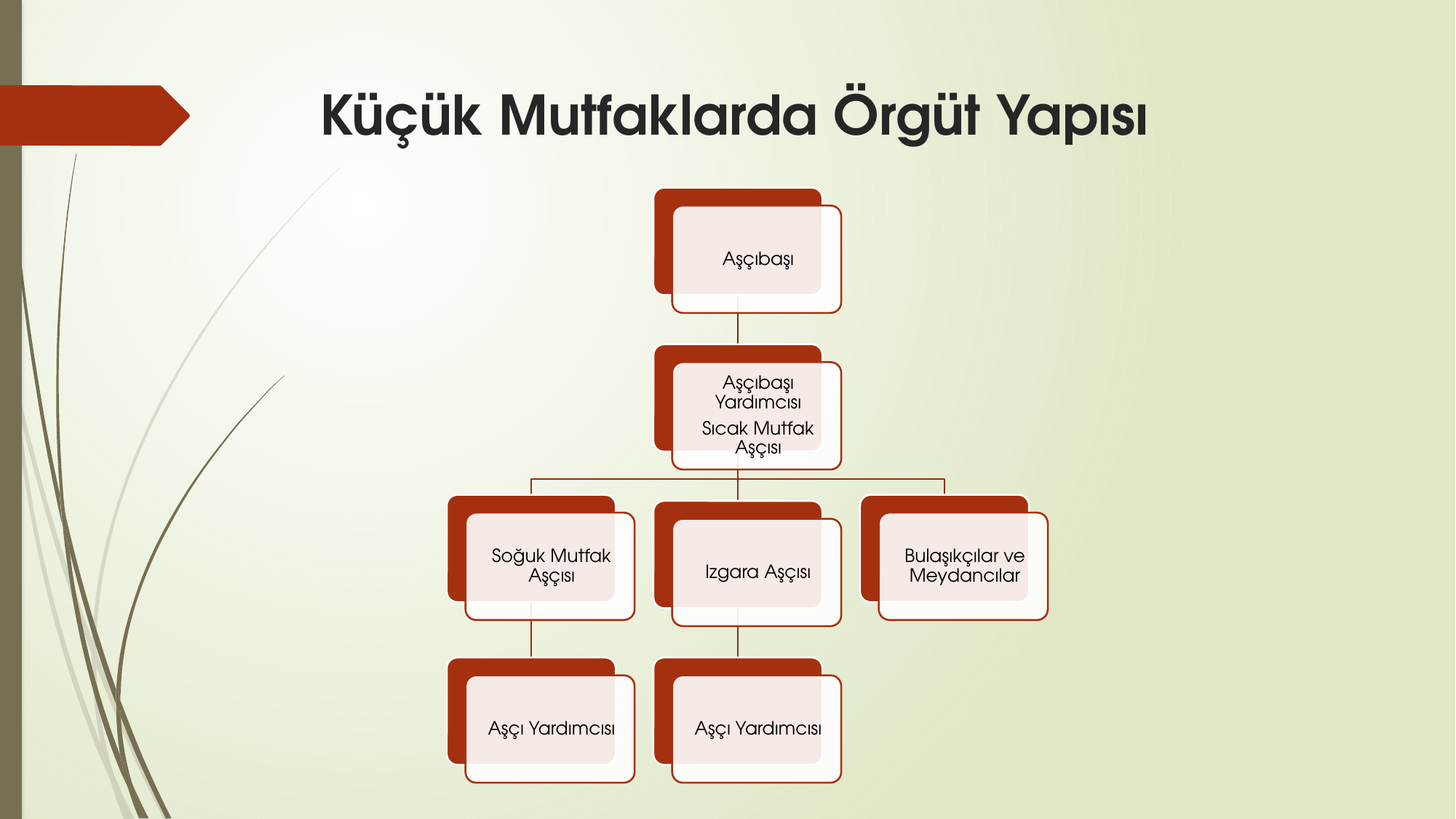

# Küçük Mutfaklarda Örgüt Yapısı
Aşçıbaşı
Aşçıbaşı Yardımcısı
Sıcak Mutfak Aşçısı
Soğuk Mutfak Aşçısı
Aşçı Yardımcısı
Izgara Aşçısı
Aşçı Yardımcısı
Bulaşıkçılar ve Meydancılar